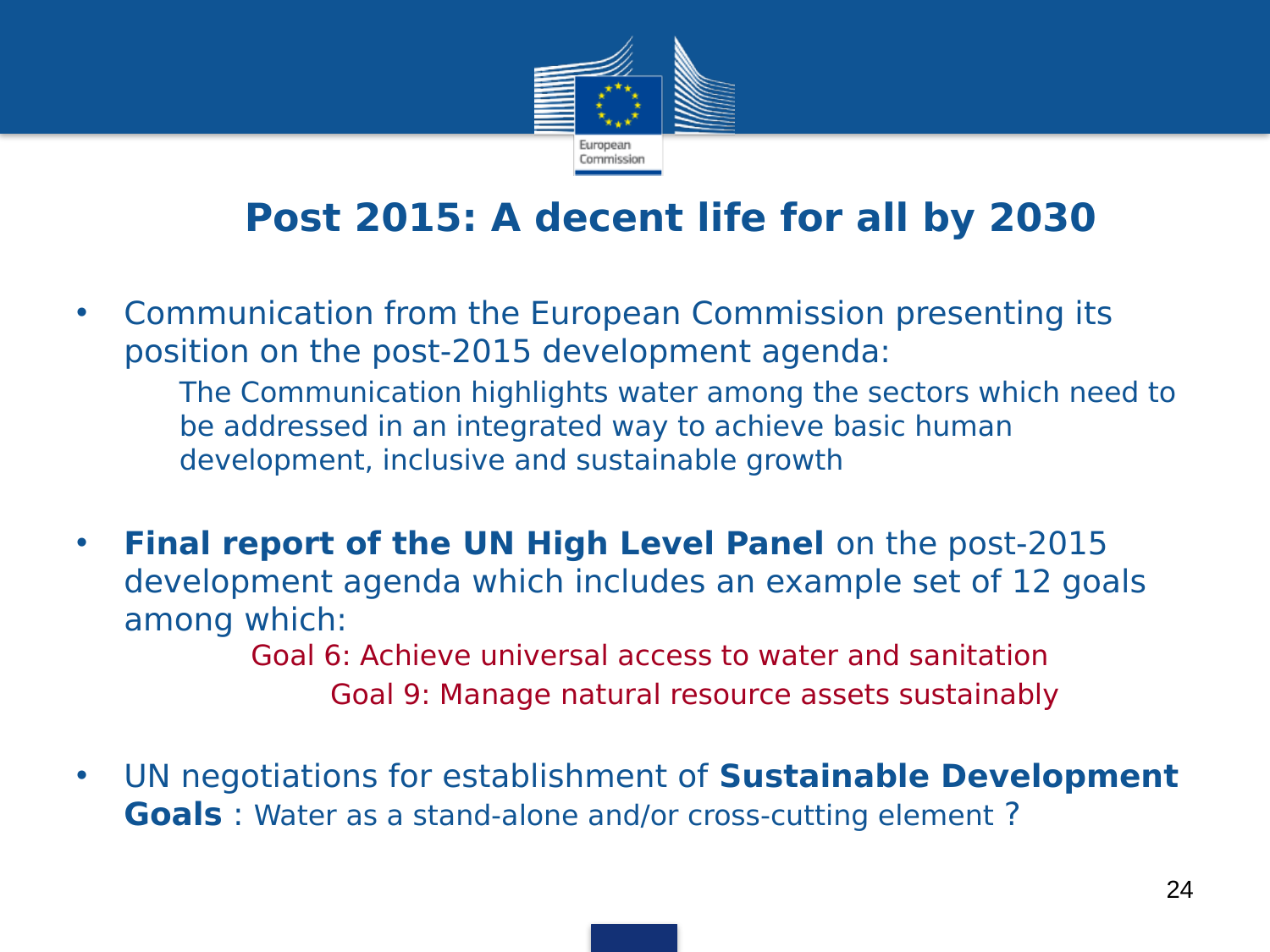

# Post 2015: A decent life for all by 2030
Communication from the European Commission presenting its position on the post-2015 development agenda:
The Communication highlights water among the sectors which need to be addressed in an integrated way to achieve basic human development, inclusive and sustainable growth

Final report of the UN High Level Panel on the post-2015 development agenda which includes an example set of 12 goals among which:
	Goal 6: Achieve universal access to water and sanitation
		Goal 9: Manage natural resource assets sustainably

UN negotiations for establishment of Sustainable Development Goals : Water as a stand-alone and/or cross-cutting element ?

24